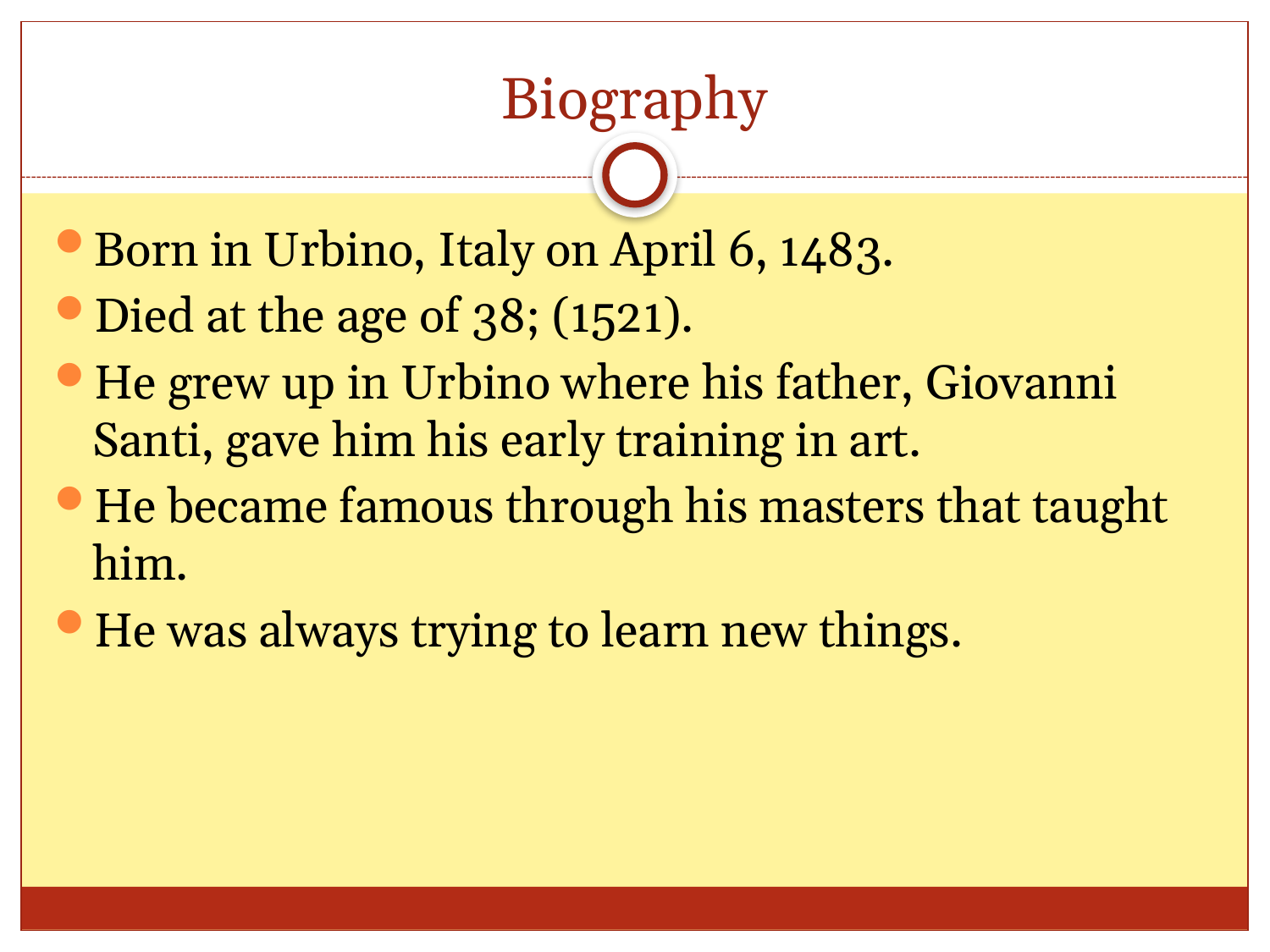

# Biography
Born in Urbino, Italy on April 6, 1483.
Died at the age of 38; (1521).
He grew up in Urbino where his father, Giovanni Santi, gave him his early training in art.
He became famous through his masters that taught him.
He was always trying to learn new things.